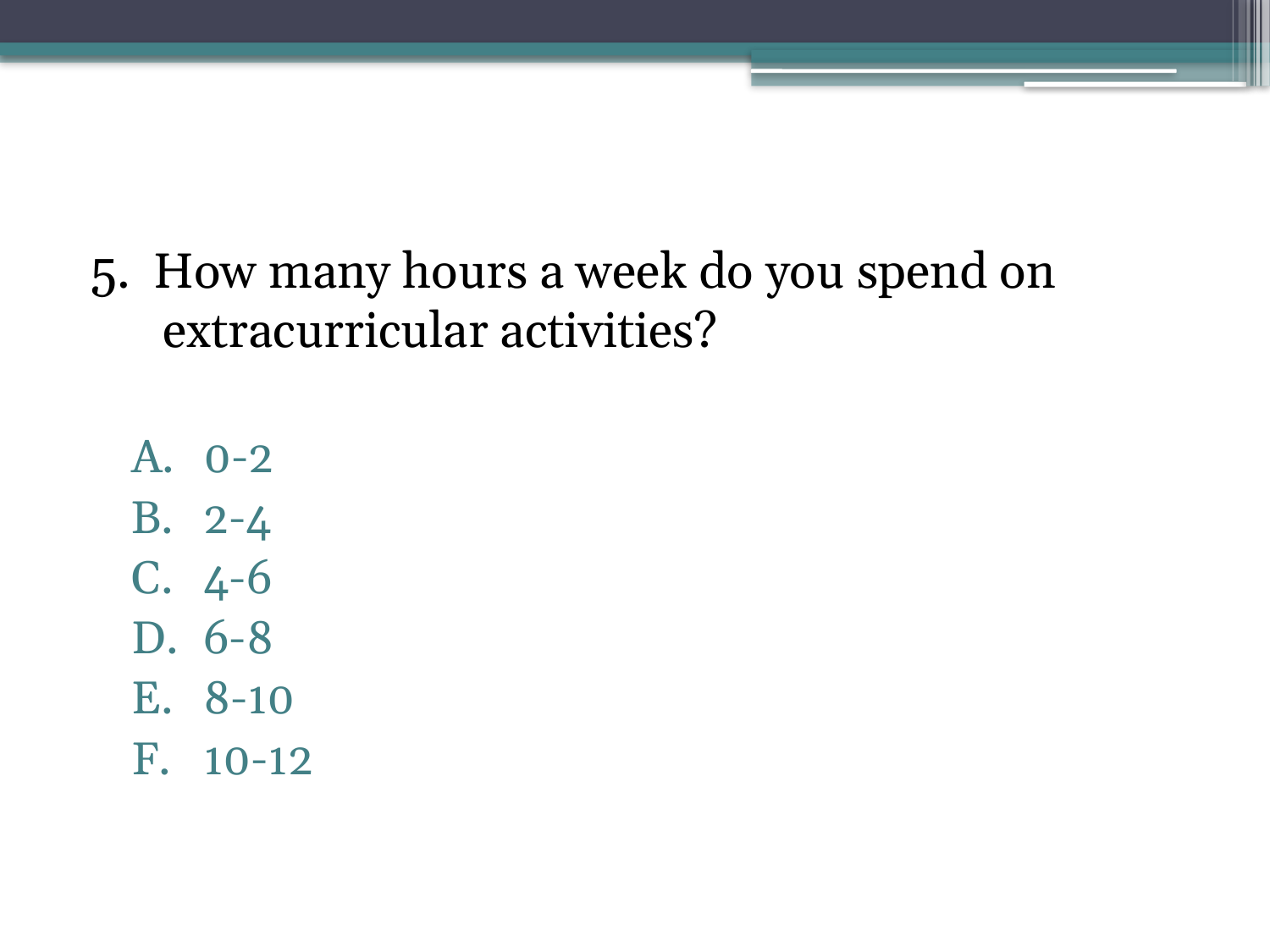

5.  How many hours a week do you spend on extracurricular activities?

0-2
2-4
4-6
6-8
8-10
10-12